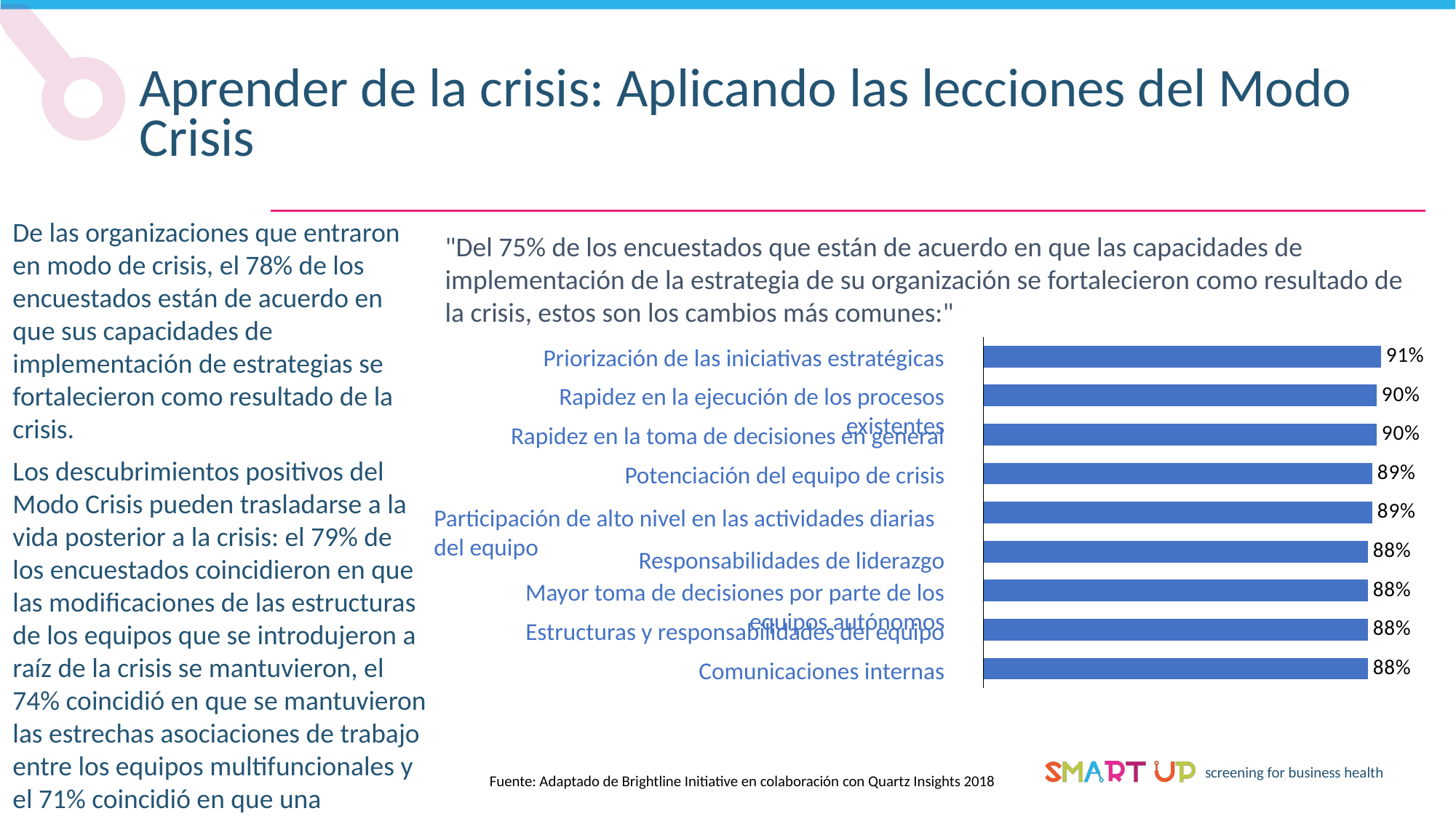

Aprender de la crisis: Aplicando las lecciones del Modo Crisis
De las organizaciones que entraron en modo de crisis, el 78% de los encuestados están de acuerdo en que sus capacidades de implementación de estrategias se fortalecieron como resultado de la crisis.
Los descubrimientos positivos del Modo Crisis pueden trasladarse a la vida posterior a la crisis: el 79% de los encuestados coincidieron en que las modificaciones de las estructuras de los equipos que se introdujeron a raíz de la crisis se mantuvieron, el 74% coincidió en que se mantuvieron las estrechas asociaciones de trabajo entre los equipos multifuncionales y el 71% coincidió en que una comprensión más clara de las prioridades de la organización renovó su visión y sentido de la dirección.
"Del 75% de los encuestados que están de acuerdo en que las capacidades de implementación de la estrategia de su organización se fortalecieron como resultado de la crisis, estos son los cambios más comunes:"

### Chart

| Category |  |
|---|---|
Priorización de las iniciativas estratégicas
Rapidez en la ejecución de los procesos existentes
Rapidez en la toma de decisiones en general
Potenciación del equipo de crisis
Participación de alto nivel en las actividades diarias del equipo
Responsabilidades de liderazgo
Mayor toma de decisiones por parte de los equipos autónomos
Estructuras y responsabilidades del equipo
Comunicaciones internas
Fuente: Adaptado de Brightline Initiative en colaboración con Quartz Insights 2018